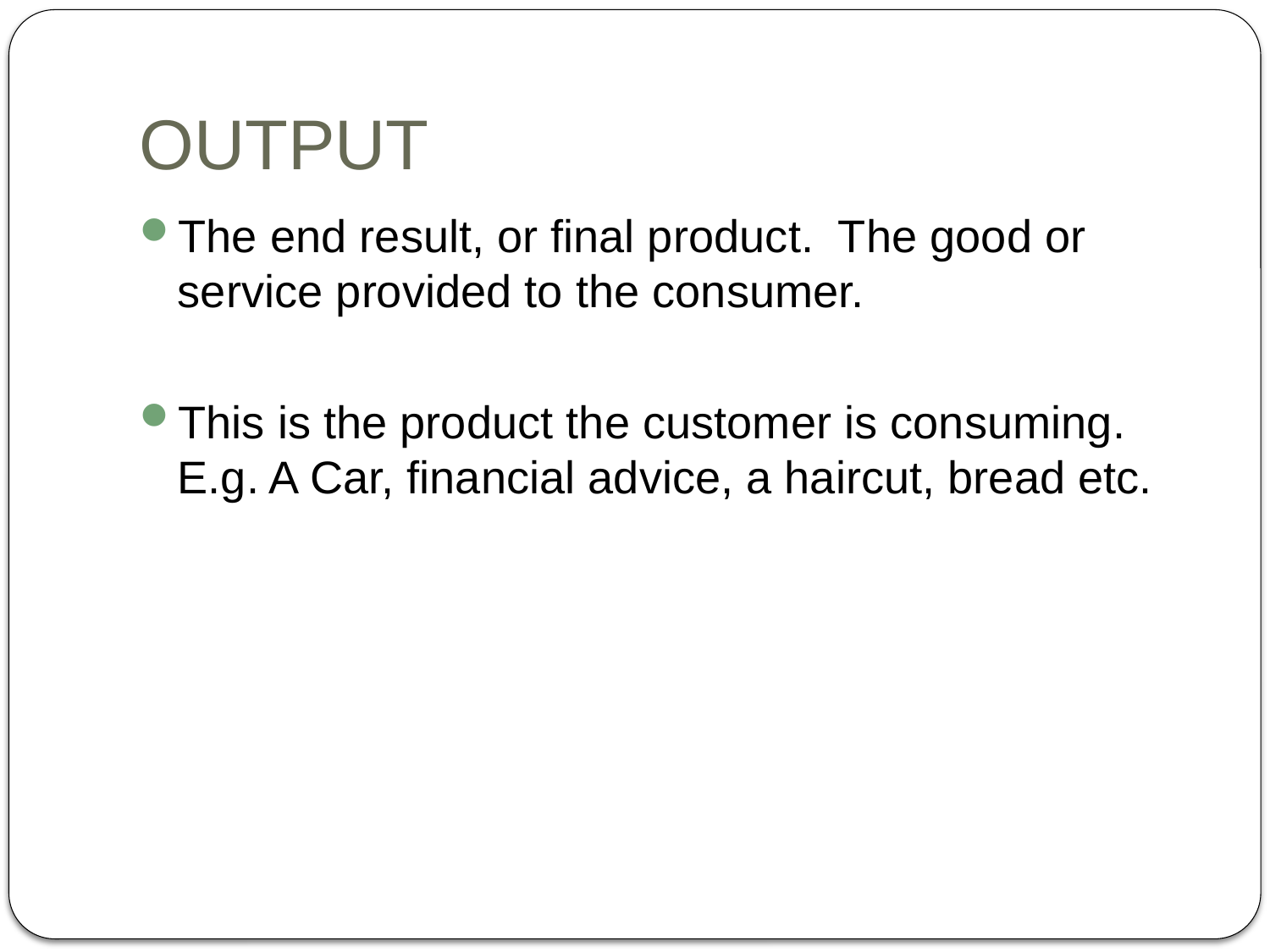

# OUTPUT
The end result, or final product.  The good or service provided to the consumer.

This is the product the customer is consuming.  E.g. A Car, financial advice, a haircut, bread etc.